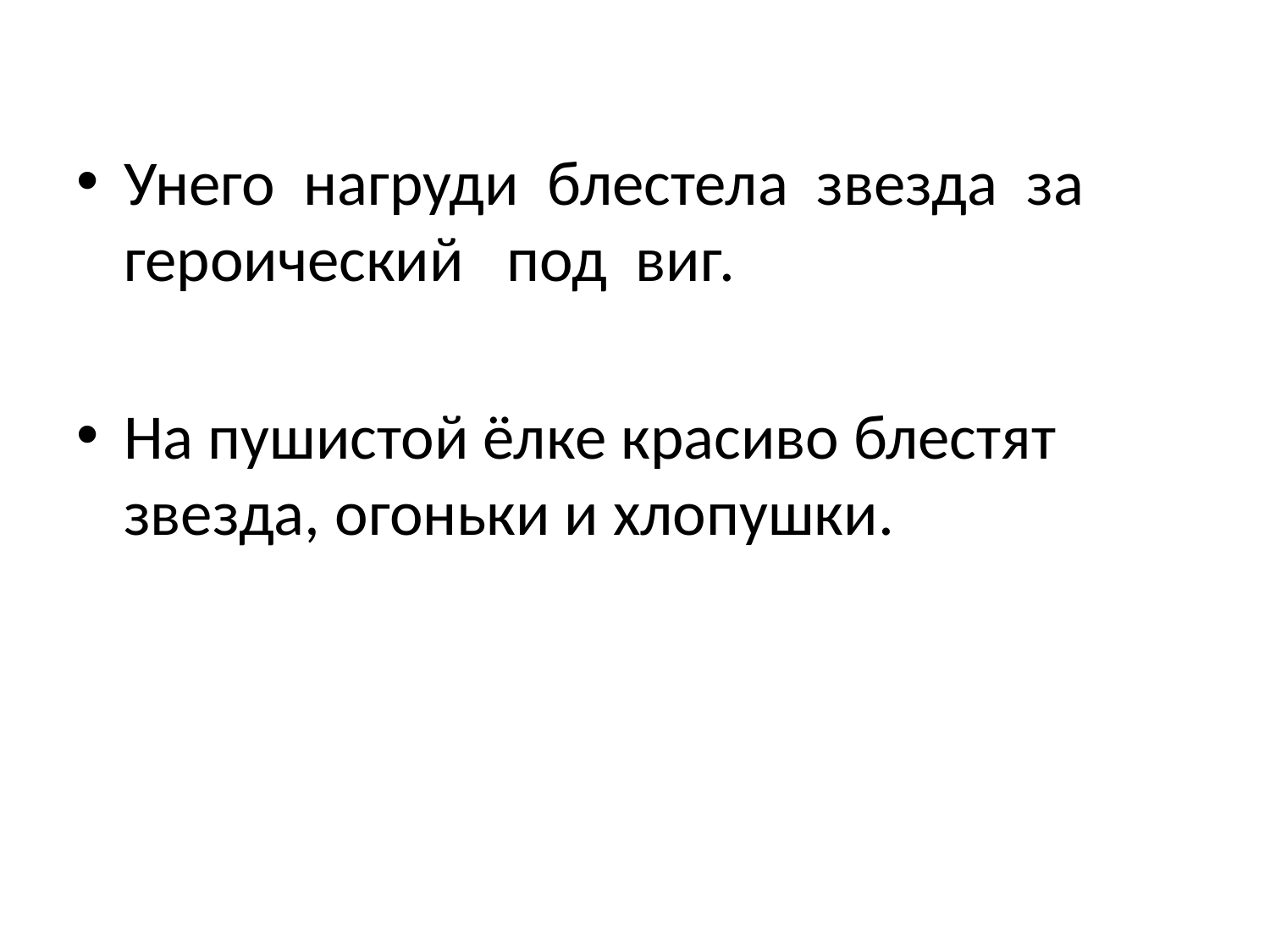

Унего  нагруди  блестела  звезда  за героический   под  виг.

На пушистой ёлке красиво блестят звезда, огоньки и хлопушки.